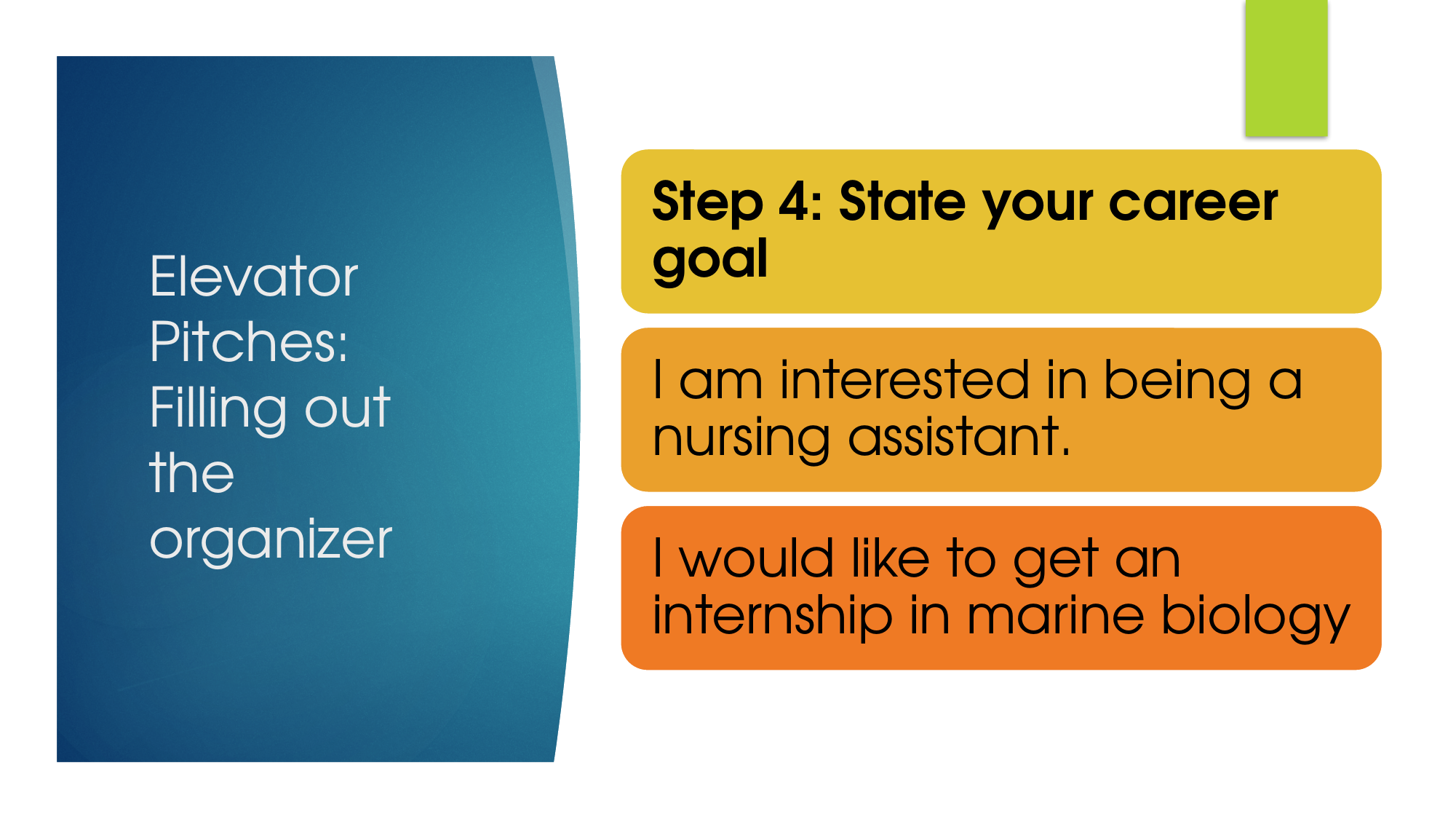

Step 4: State your career goal
I am interested in being a nursing assistant.
I would like to get an internship in marine biology
# Elevator Pitches: Filling out the organizer